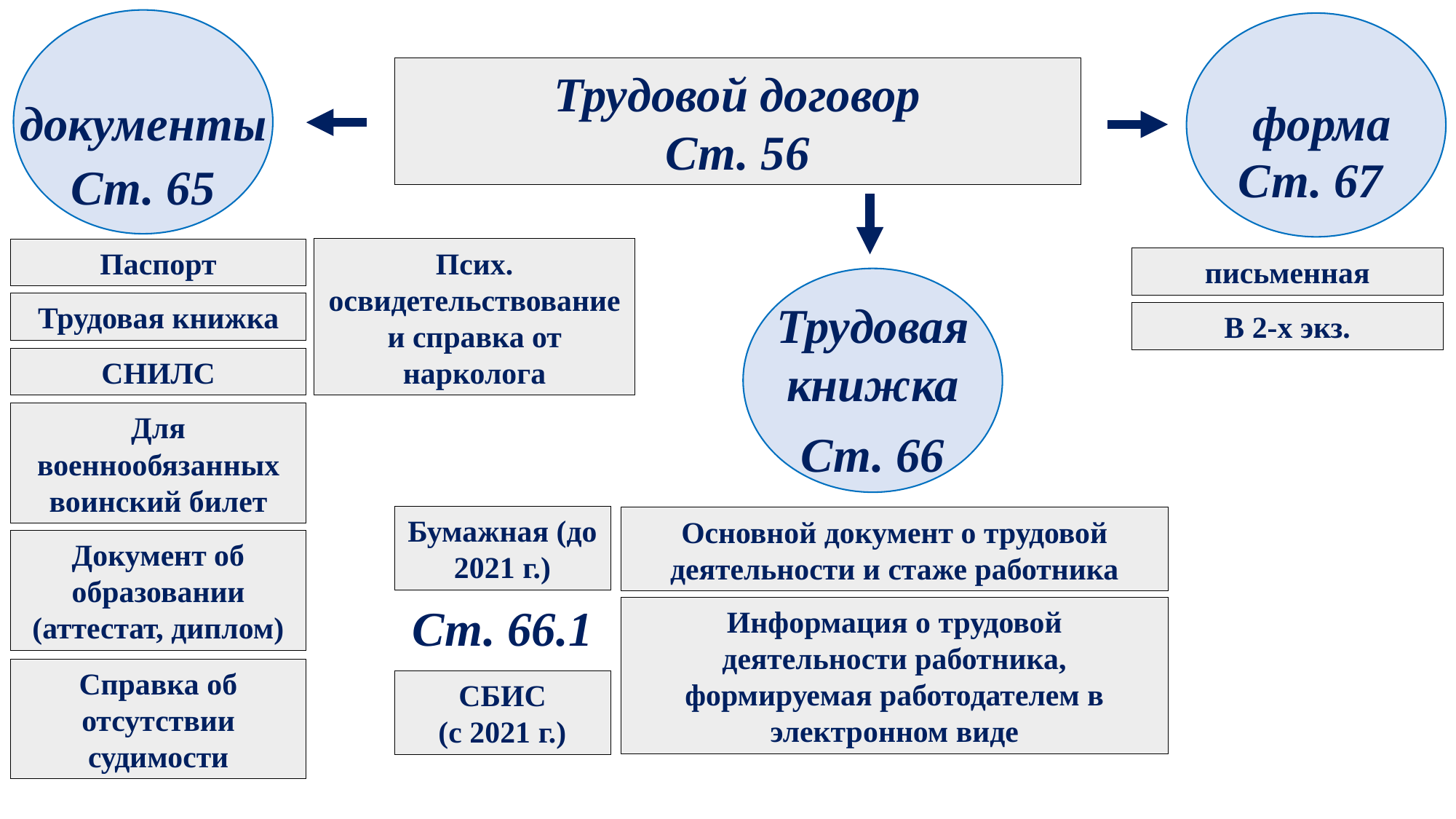

Трудовой договор
Ст. 56
документы
форма
Ст. 67
Ст. 65
Паспорт
Псих. освидетельствование и справка от нарколога
письменная

Трудовая книжка
Трудовая книжка
В 2-х экз.
СНИЛС
Для военнообязанных воинский билет
Ст. 66
Бумажная (до 2021 г.)
Основной документ о трудовой деятельности и стаже работника
Документ об образовании (аттестат, диплом)
Ст. 66.1
Информация о трудовой деятельности работника, формируемая работодателем в электронном виде
Справка об отсутствии судимости
СБИС
(с 2021 г.)